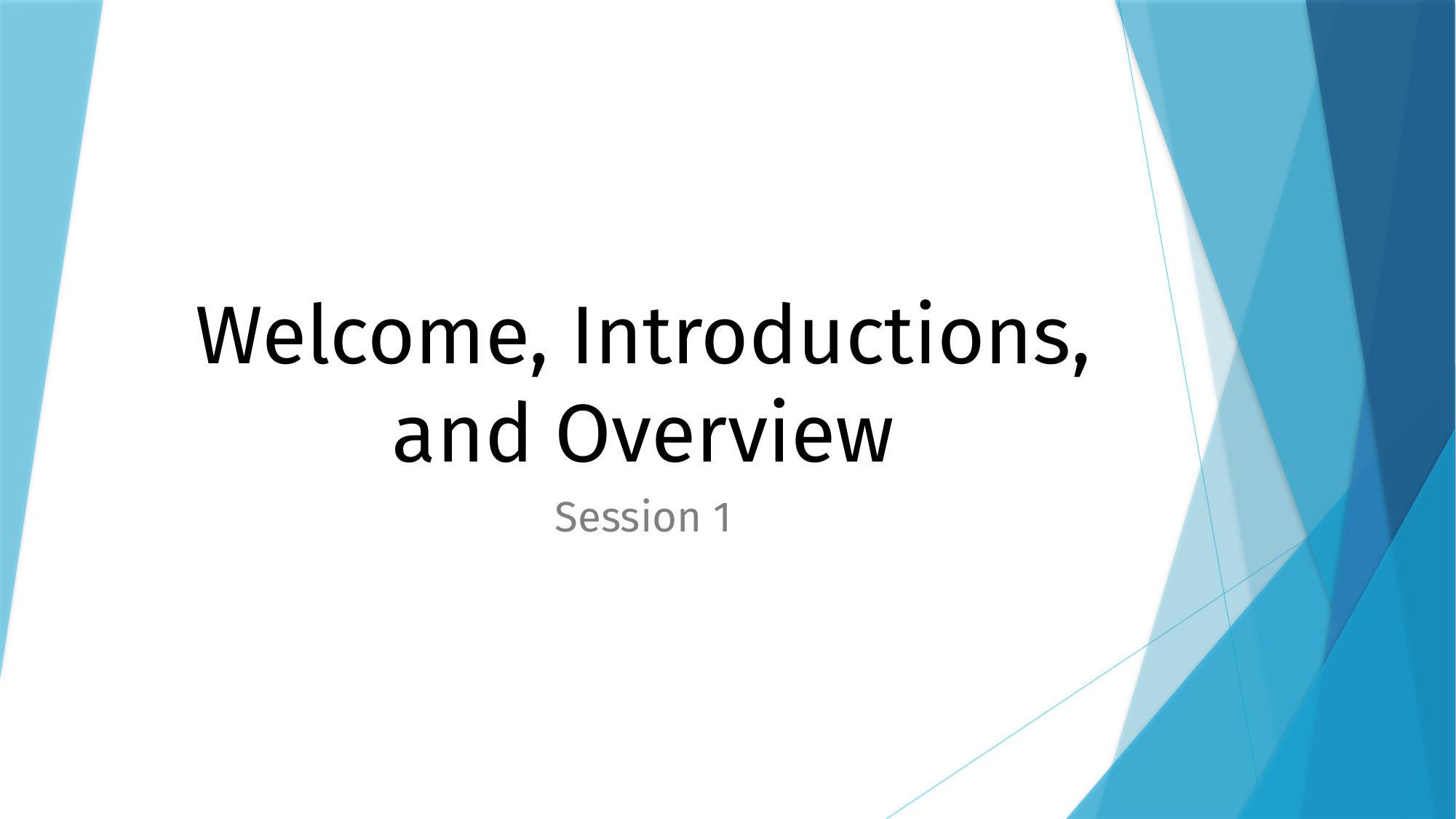

# Welcome, Introductions, and Overview
Session 1